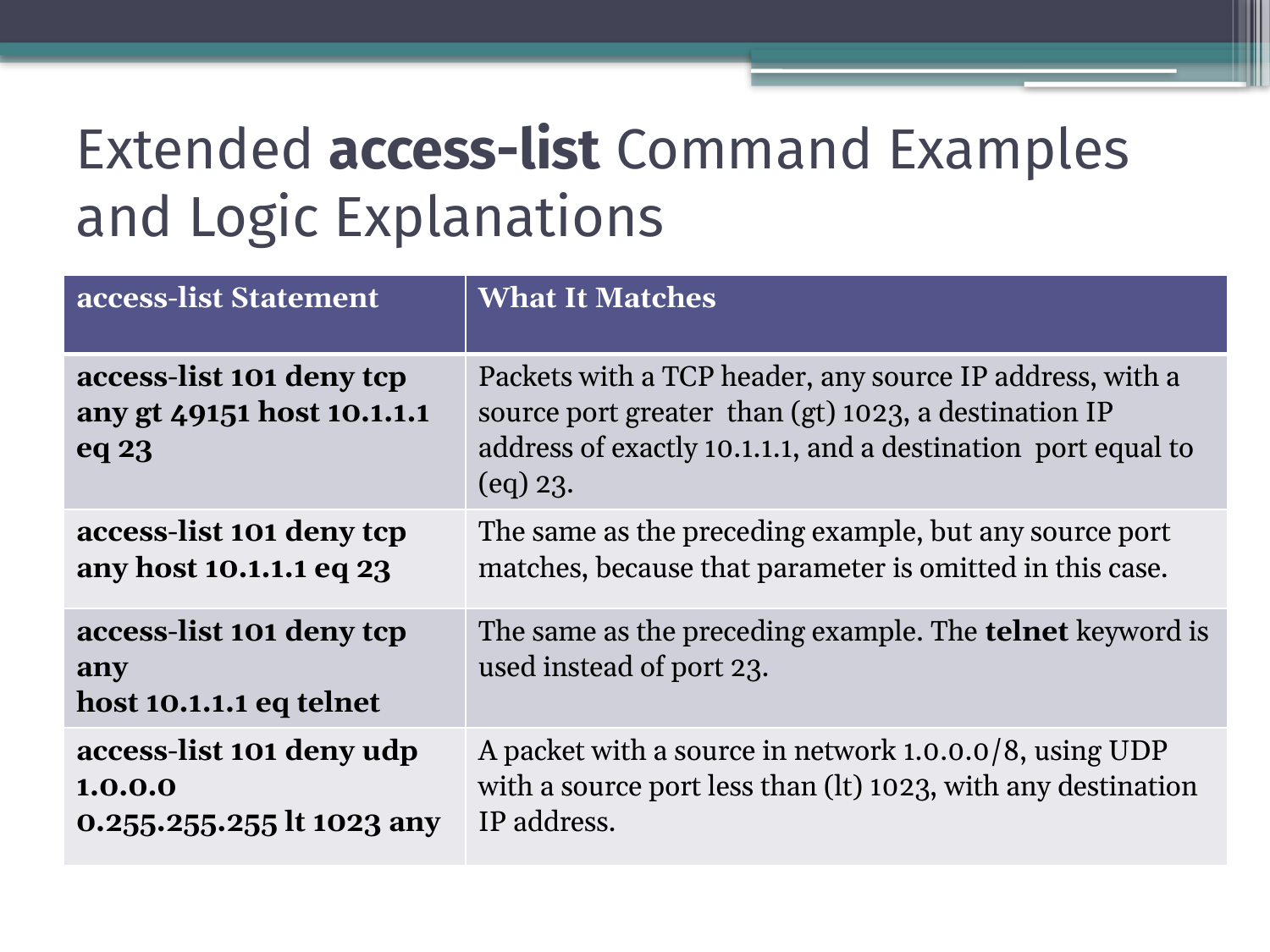

# Extended access-list Command Examples and Logic Explanations
| access-list Statement | What It Matches |
| --- | --- |
| access-list 101 deny tcp any gt 49151 host 10.1.1.1 eq 23 | Packets with a TCP header, any source IP address, with a source port greater than (gt) 1023, a destination IP address of exactly 10.1.1.1, and a destination port equal to (eq) 23. |
| access-list 101 deny tcp any host 10.1.1.1 eq 23 | The same as the preceding example, but any source port matches, because that parameter is omitted in this case. |
| access-list 101 deny tcp any host 10.1.1.1 eq telnet | The same as the preceding example. The telnet keyword is used instead of port 23. |
| access-list 101 deny udp 1.0.0.0 0.255.255.255 lt 1023 any | A packet with a source in network 1.0.0.0/8, using UDP with a source port less than (lt) 1023, with any destination IP address. |